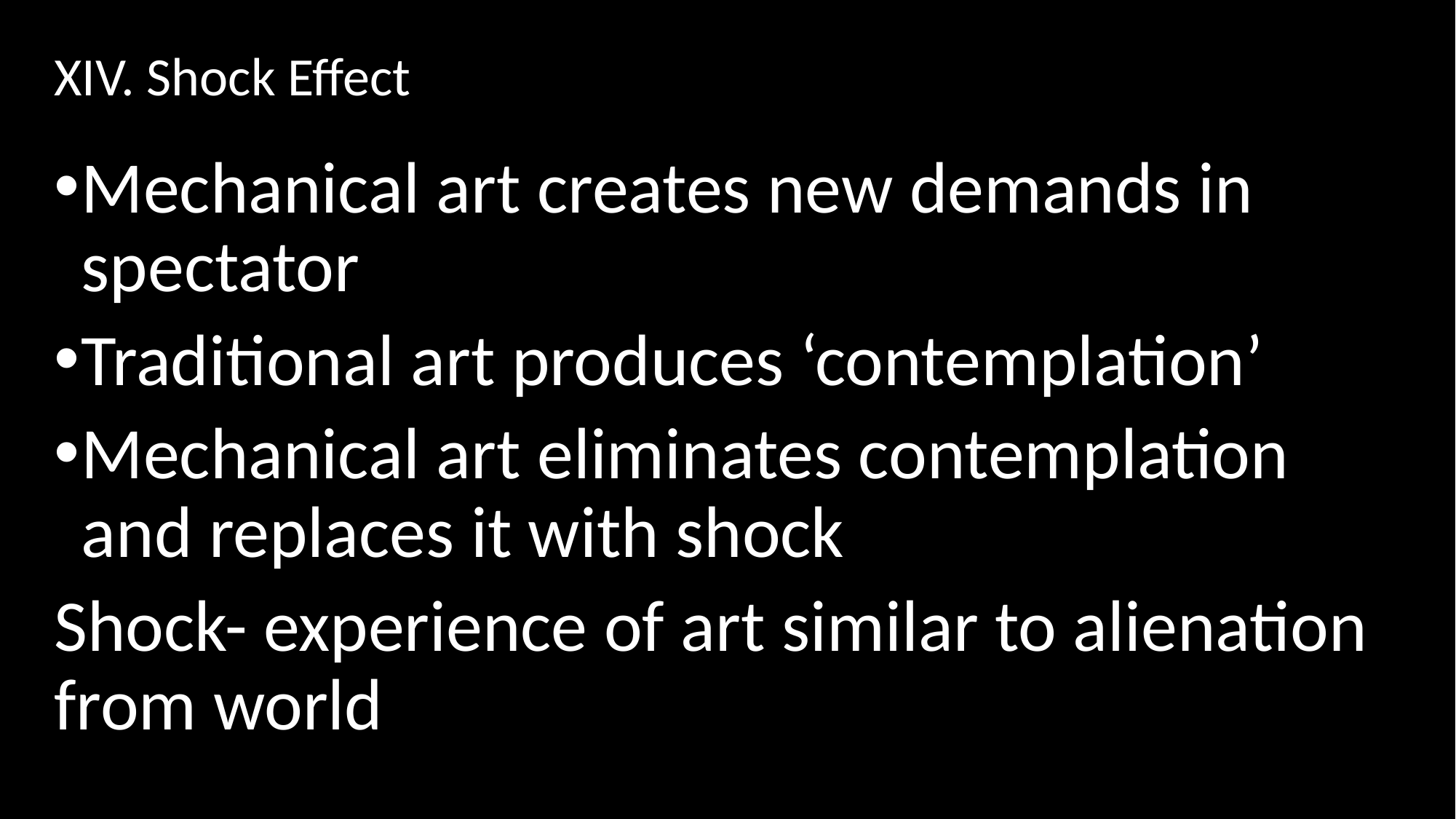

# XIV. Shock Effect
Mechanical art creates new demands in spectator
Traditional art produces ‘contemplation’
Mechanical art eliminates contemplation and replaces it with shock
Shock- experience of art similar to alienation from world